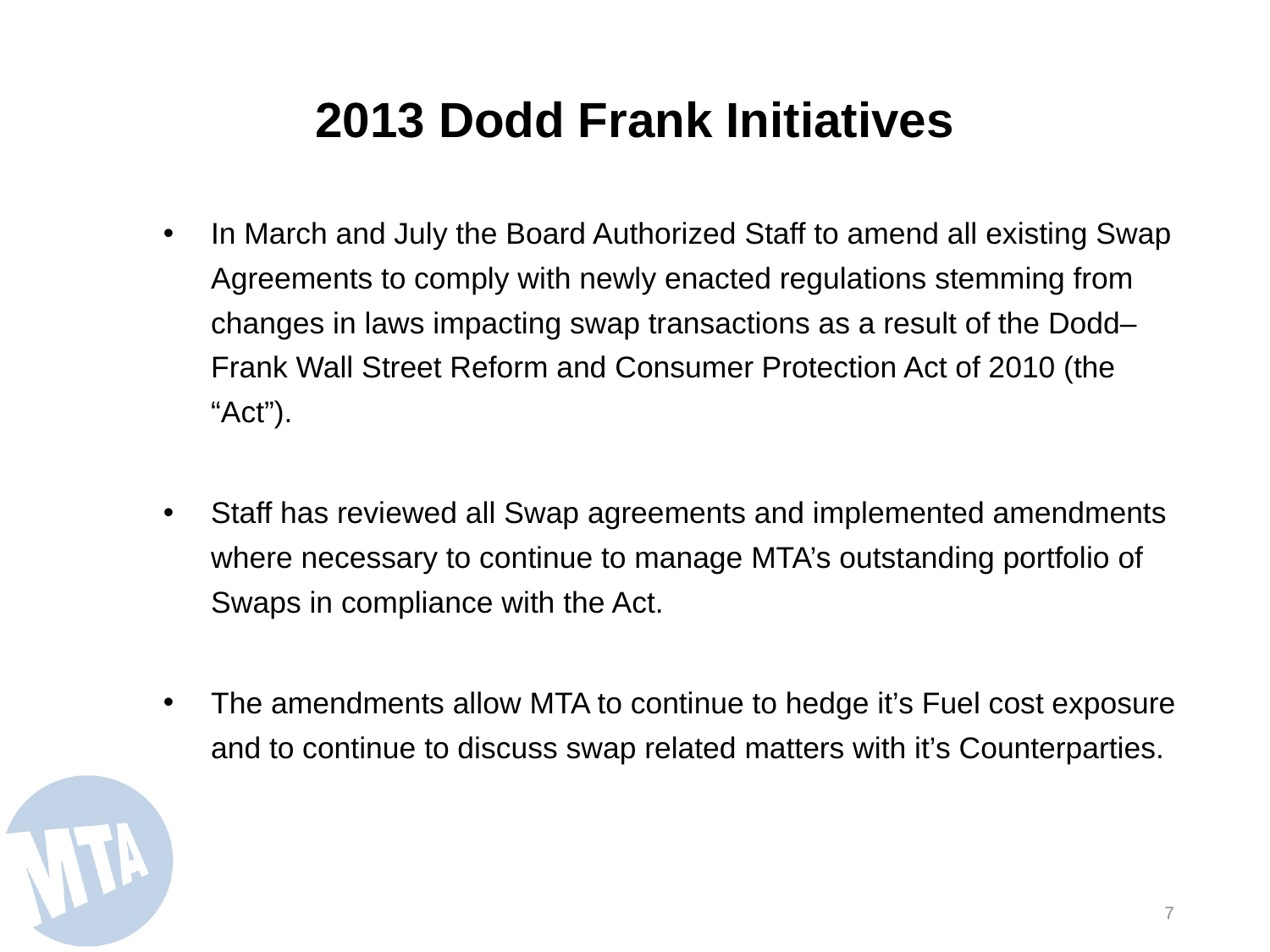

# 2013 Dodd Frank Initiatives
In March and July the Board Authorized Staff to amend all existing Swap Agreements to comply with newly enacted regulations stemming from changes in laws impacting swap transactions as a result of the Dodd–Frank Wall Street Reform and Consumer Protection Act of 2010 (the “Act”).

Staff has reviewed all Swap agreements and implemented amendments where necessary to continue to manage MTA’s outstanding portfolio of Swaps in compliance with the Act.

The amendments allow MTA to continue to hedge it’s Fuel cost exposure and to continue to discuss swap related matters with it’s Counterparties.
7